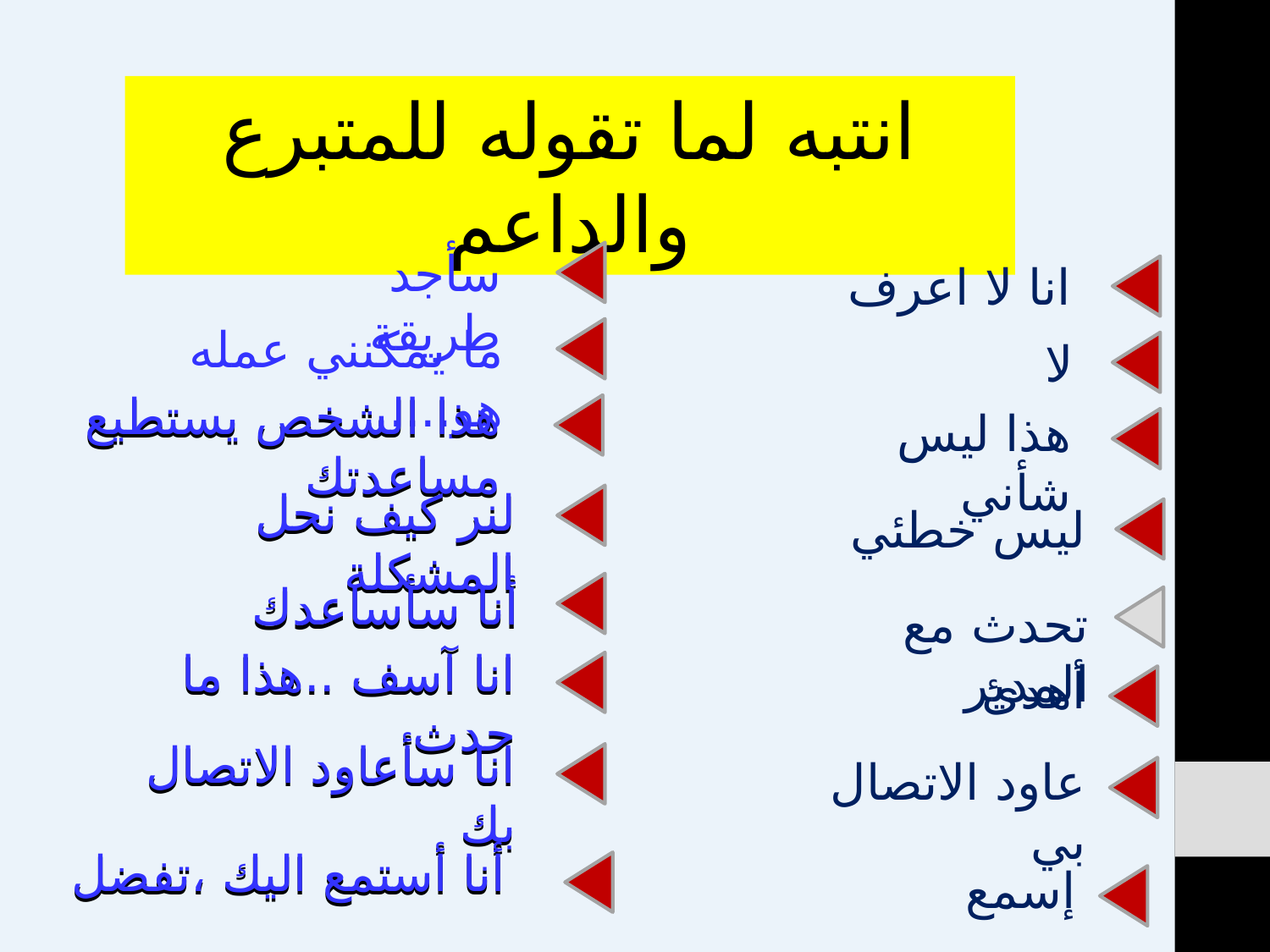

انتبه لما تقوله للمتبرع والداعم
سأجد طريقة

انا لا اعرف

ما يمكنني عمله هو.....

لا

هذا الشخص يستطيع مساعدتك
هذا الشخص يستطيع مساعدتك
هذا ليس شأني

لنر كيف نحل المشكلة
لنر كيف نحل المشكلة

ليس خطئي

أنا سأساعدك
أنا سأساعدك

تحدث مع المدير

انا آسف ..هذا ما حدث
انا آسف ..هذا ما حدث
أهدئ

انا سأعاود الاتصال بك
انا سأعاود الاتصال بك
عاود الاتصال بي

أنا أستمع اليك ،تفضل
أنا أستمع اليك ،تفضل
إسمع